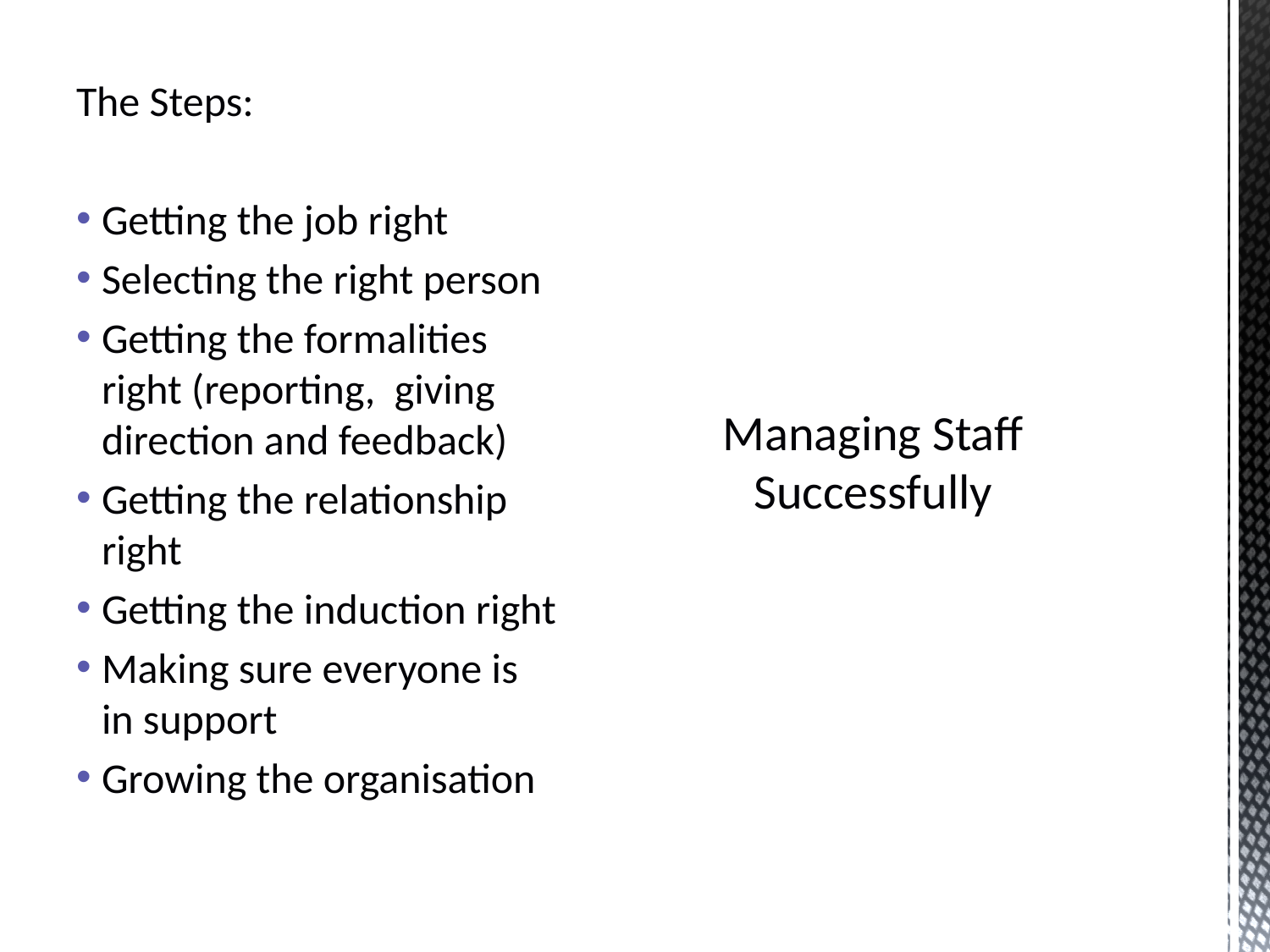

The Steps:

Getting the job right
Selecting the right person
Getting the formalities right (reporting,  giving direction and feedback)
Getting the relationship right
Getting the induction right
Making sure everyone is in support
Growing the organisation

# Managing Staff Successfully